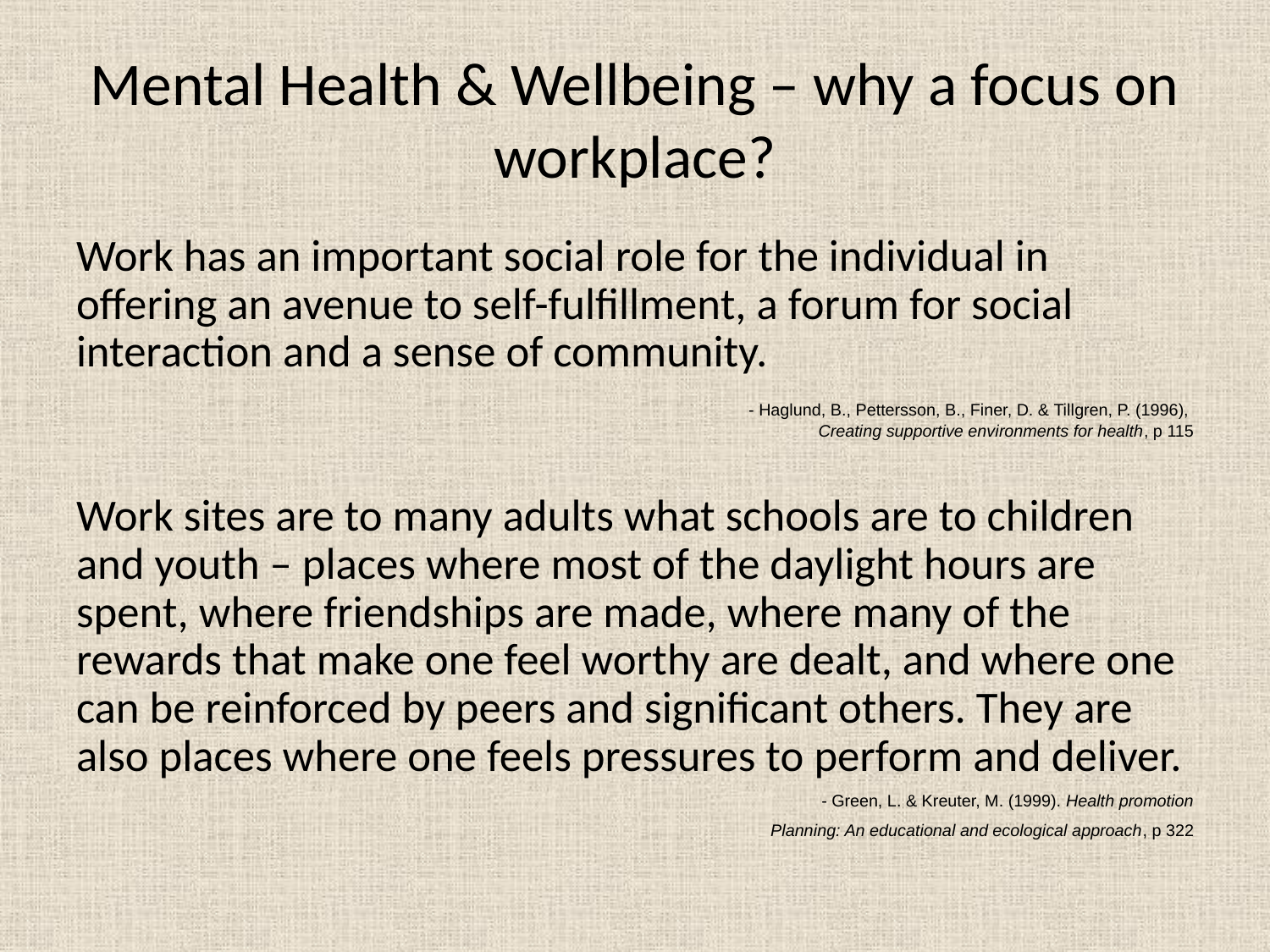

# Mental Health & Wellbeing – why a focus on workplace?
Work has an important social role for the individual in offering an avenue to self-fulfillment, a forum for social interaction and a sense of community.

                            - Haglund, B., Pettersson, B., Finer, D. & Tillgren, P. (1996),
Creating supportive environments for health, p 115

Work sites are to many adults what schools are to children and youth – places where most of the daylight hours are spent, where friendships are made, where many of the rewards that make one feel worthy are dealt, and where one can be reinforced by peers and significant others. They are also places where one feels pressures to perform and deliver.
- Green, L. & Kreuter, M. (1999). Health promotion
Planning: An educational and ecological approach, p 322